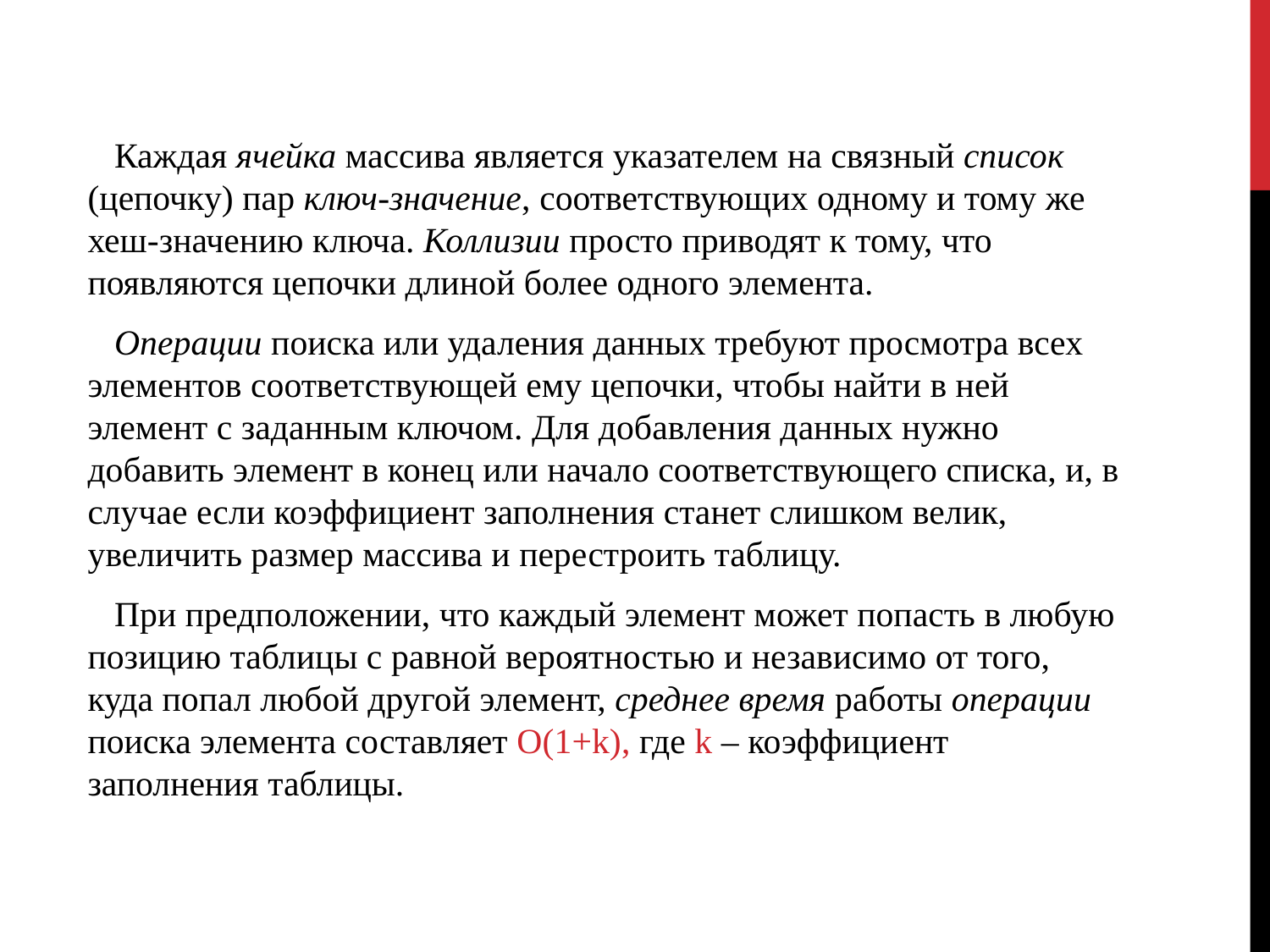

Каждая ячейка массива является указателем на связный список (цепочку) пар ключ-значение, соответствующих одному и тому же хеш-значению ключа. Коллизии просто приводят к тому, что появляются цепочки длиной более одного элемента.
   Операции поиска или удаления данных требуют просмотра всех элементов соответствующей ему цепочки, чтобы найти в ней элемент с заданным ключом. Для добавления данных нужно добавить элемент в конец или начало соответствующего списка, и, в случае если коэффициент заполнения станет слишком велик, увеличить размер массива и перестроить таблицу.
   При предположении, что каждый элемент может попасть в любую позицию таблицы с равной вероятностью и независимо от того, куда попал любой другой элемент, среднее время работы операции поиска элемента составляет O(1+k), где k – коэффициент заполнения таблицы.